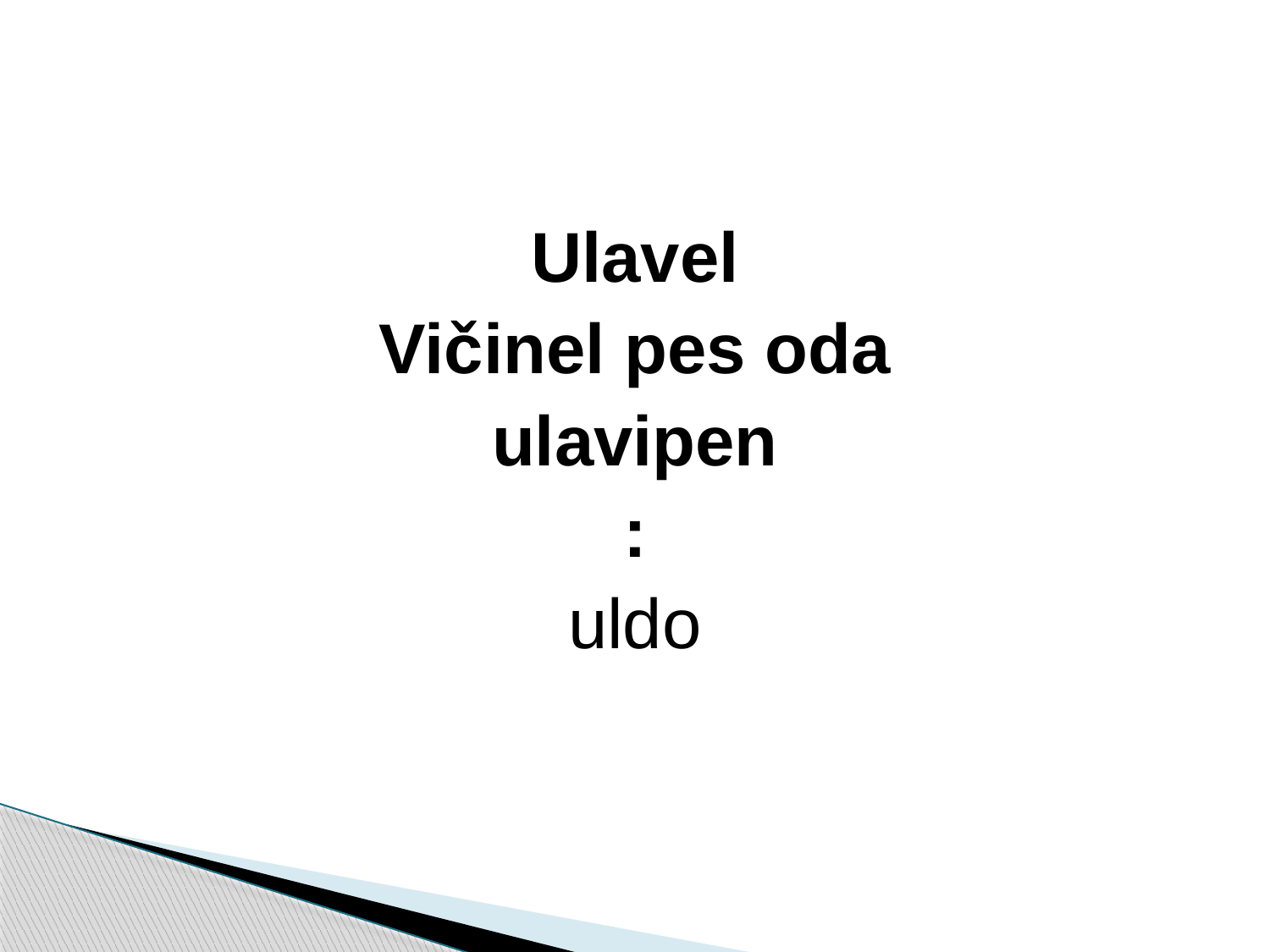

#
Ulavel
Vičinel pes oda
 ulavipen
:
uldo